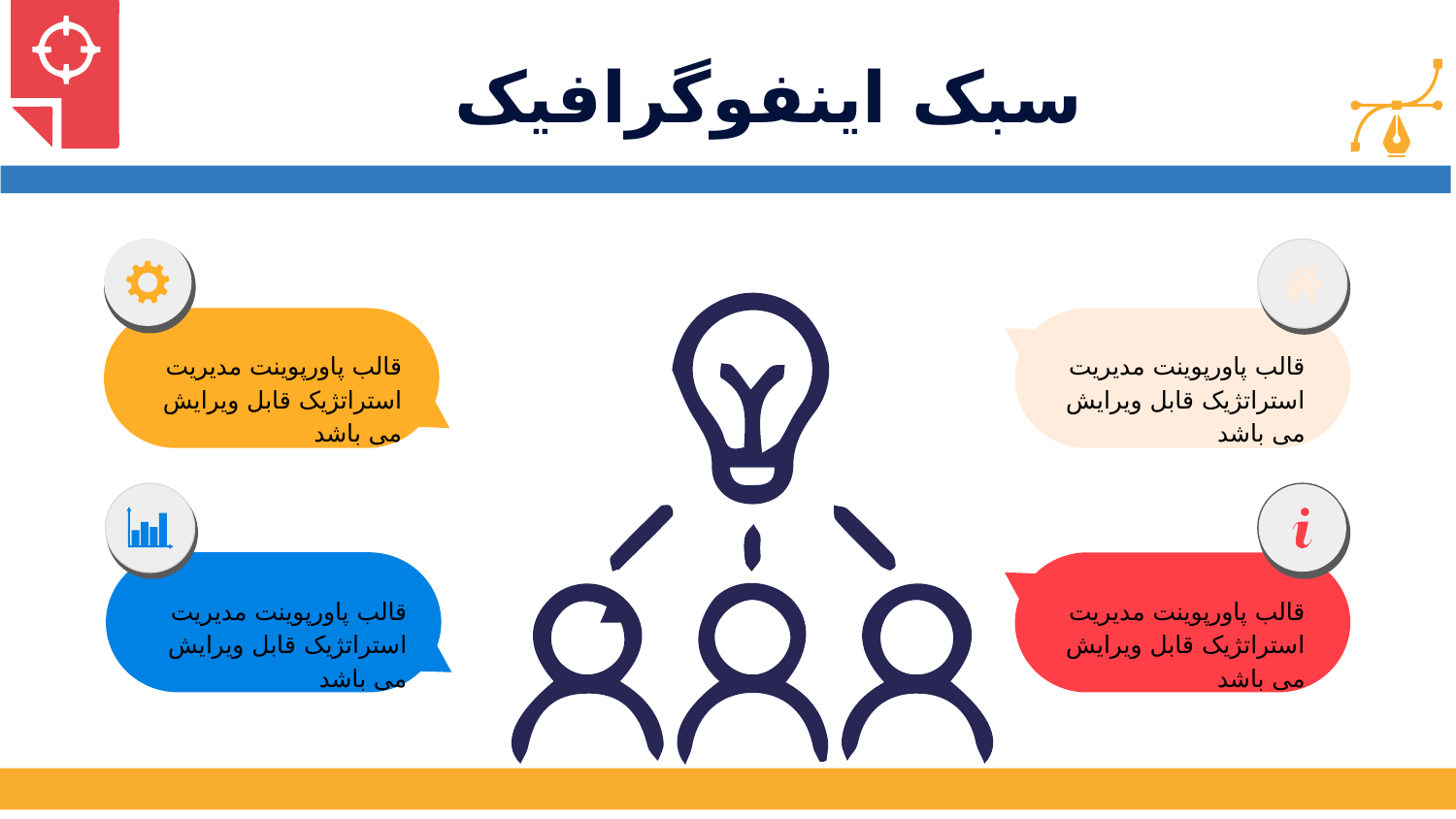

# سبک اینفوگرافیک

قالب پاورپوینت مدیریت استراتژیک قابل ویرایش می باشد
قالب پاورپوینت مدیریت استراتژیک قابل ویرایش می باشد

قالب پاورپوینت مدیریت استراتژیک قابل ویرایش می باشد
قالب پاورپوینت مدیریت استراتژیک قابل ویرایش می باشد